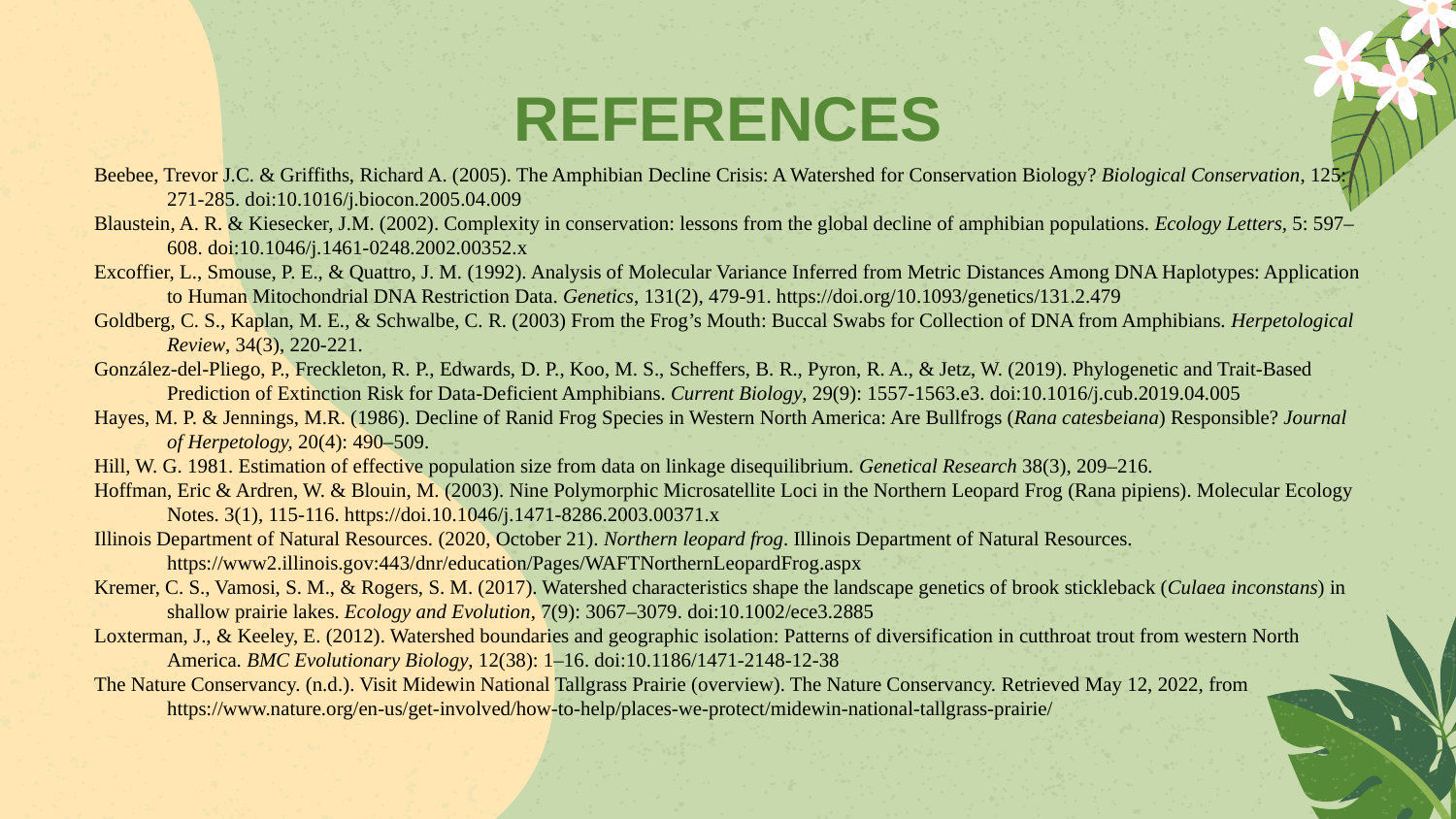

# REFERENCES
Beebee, Trevor J.C. & Griffiths, Richard A. (2005). The Amphibian Decline Crisis: A Watershed for Conservation Biology? Biological Conservation, 125: 271-285. doi:10.1016/j.biocon.2005.04.009
Blaustein, A. R. & Kiesecker, J.M. (2002). Complexity in conservation: lessons from the global decline of amphibian populations. Ecology Letters, 5: 597–608. doi:10.1046/j.1461-0248.2002.00352.x
Excoffier, L., Smouse, P. E., & Quattro, J. M. (1992). Analysis of Molecular Variance Inferred from Metric Distances Among DNA Haplotypes: Application to Human Mitochondrial DNA Restriction Data. Genetics, 131(2), 479-91. https://doi.org/10.1093/genetics/131.2.479
Goldberg, C. S., Kaplan, M. E., & Schwalbe, C. R. (2003) From the Frog’s Mouth: Buccal Swabs for Collection of DNA from Amphibians. Herpetological Review, 34(3), 220-221.
González-del-Pliego, P., Freckleton, R. P., Edwards, D. P., Koo, M. S., Scheffers, B. R., Pyron, R. A., & Jetz, W. (2019). Phylogenetic and Trait-Based Prediction of Extinction Risk for Data-Deficient Amphibians. Current Biology, 29(9): 1557-1563.e3. doi:10.1016/j.cub.2019.04.005
Hayes, M. P. & Jennings, M.R. (1986). Decline of Ranid Frog Species in Western North America: Are Bullfrogs (Rana catesbeiana) Responsible? Journal of Herpetology, 20(4): 490–509.
Hill, W. G. 1981. Estimation of effective population size from data on linkage disequilibrium. Genetical Research 38(3), 209–216.
Hoffman, Eric & Ardren, W. & Blouin, M. (2003). Nine Polymorphic Microsatellite Loci in the Northern Leopard Frog (Rana pipiens). Molecular Ecology Notes. 3(1), 115-116. https://doi.10.1046/j.1471-8286.2003.00371.x
Illinois Department of Natural Resources. (2020, October 21). Northern leopard frog. Illinois Department of Natural Resources. https://www2.illinois.gov:443/dnr/education/Pages/WAFTNorthernLeopardFrog.aspx
Kremer, C. S., Vamosi, S. M., & Rogers, S. M. (2017). Watershed characteristics shape the landscape genetics of brook stickleback (Culaea inconstans) in shallow prairie lakes. Ecology and Evolution, 7(9): 3067–3079. doi:10.1002/ece3.2885
Loxterman, J., & Keeley, E. (2012). Watershed boundaries and geographic isolation: Patterns of diversification in cutthroat trout from western North America. BMC Evolutionary Biology, 12(38): 1–16. doi:10.1186/1471-2148-12-38
The Nature Conservancy. (n.d.). Visit Midewin National Tallgrass Prairie (overview). The Nature Conservancy. Retrieved May 12, 2022, from https://www.nature.org/en-us/get-involved/how-to-help/places-we-protect/midewin-national-tallgrass-prairie/